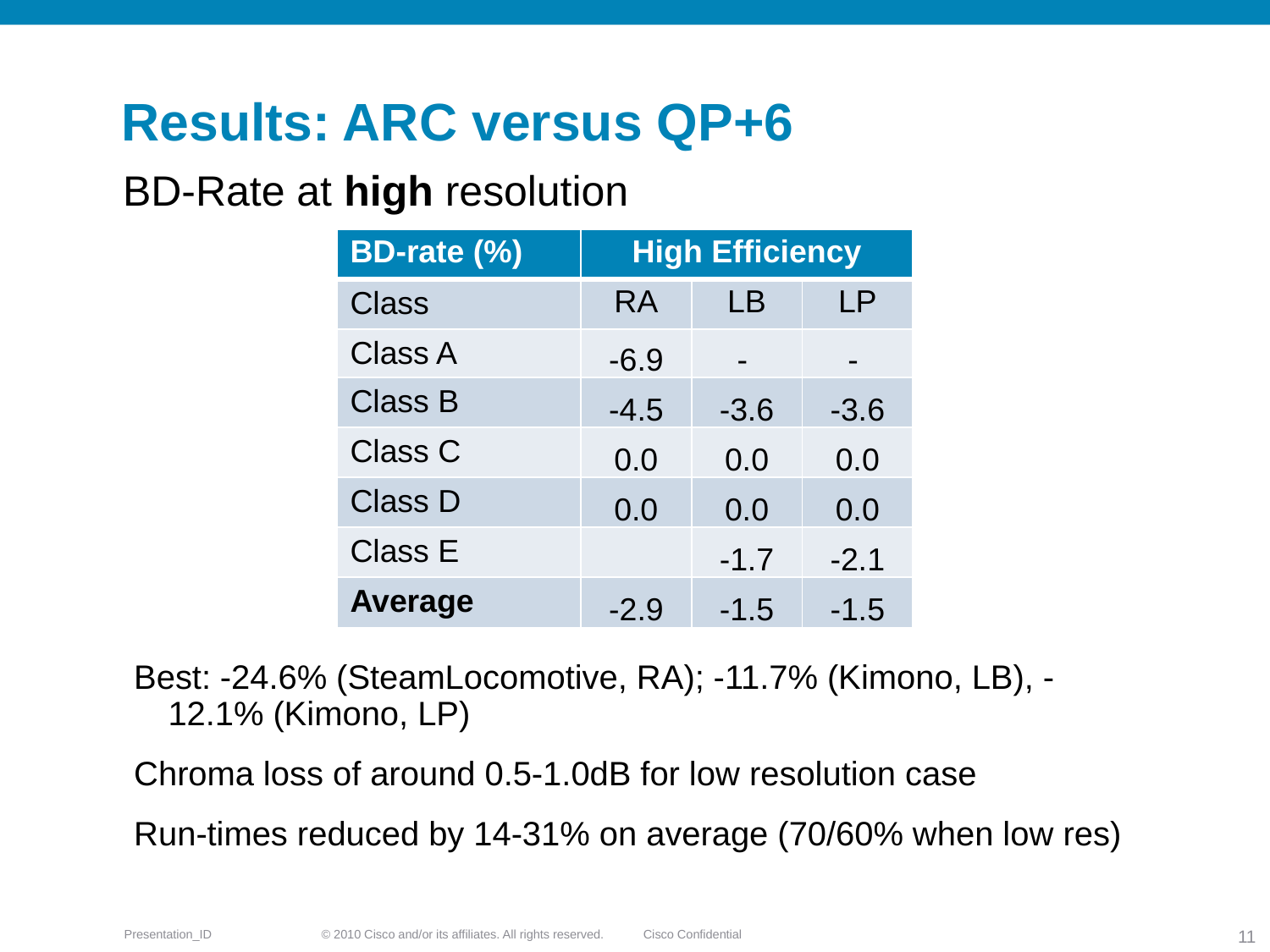

# Results: ARC versus QP+6
BD-Rate at high resolution
| BD-rate (%) | High Efficiency |  |  |
| --- | --- | --- | --- |
| Class | RA | LB | LP |
| Class A | -6.9 | - | - |
| Class B | -4.5 | -3.6 | -3.6 |
| Class C | 0.0 | 0.0 | 0.0 |
| Class D | 0.0 | 0.0 | 0.0 |
| Class E |  | -1.7 | -2.1 |
| Average | -2.9 | -1.5 | -1.5 |
Best: -24.6% (SteamLocomotive, RA); -11.7% (Kimono, LB), -12.1% (Kimono, LP)
Chroma loss of around 0.5-1.0dB for low resolution case
Run-times reduced by 14-31% on average (70/60% when low res)